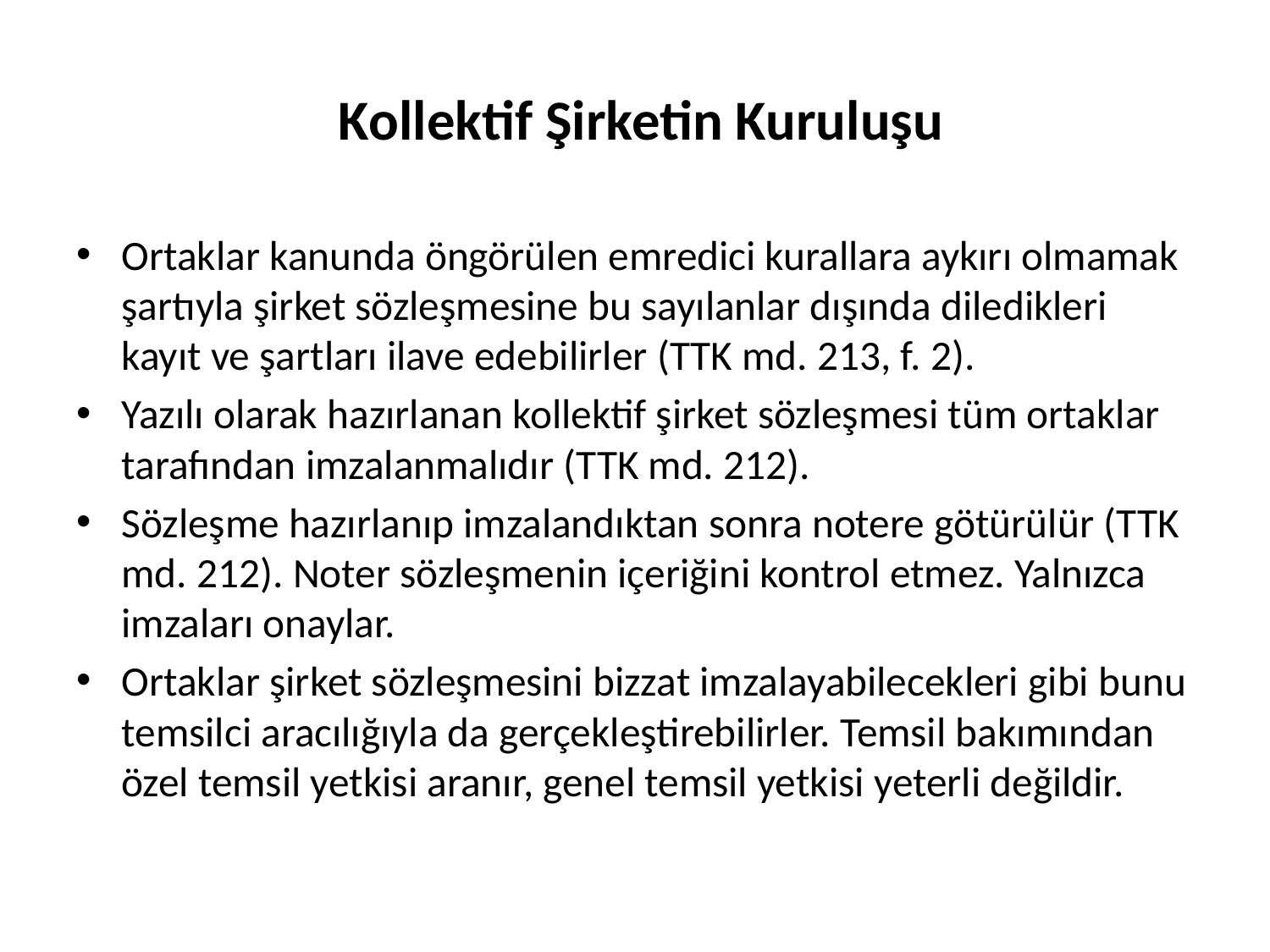

# Kollektif Şirketin Kuruluşu
Ortaklar kanunda öngörülen emredici kurallara aykırı olmamak şartıyla şirket sözleşmesine bu sayılanlar dışında diledikleri kayıt ve şartları ilave edebilirler (TTK md. 213, f. 2).
Yazılı olarak hazırlanan kollektif şirket sözleşmesi tüm ortaklar tarafından imzalanmalıdır (TTK md. 212).
Sözleşme hazırlanıp imzalandıktan sonra notere götürülür (TTK md. 212). Noter sözleşmenin içeriğini kontrol etmez. Yalnızca imzaları onaylar.
Ortaklar şirket sözleşmesini bizzat imzalayabilecekleri gibi bunu temsilci aracılığıyla da gerçekleştirebilirler. Temsil bakımından özel temsil yetkisi aranır, genel temsil yetkisi yeterli değildir.